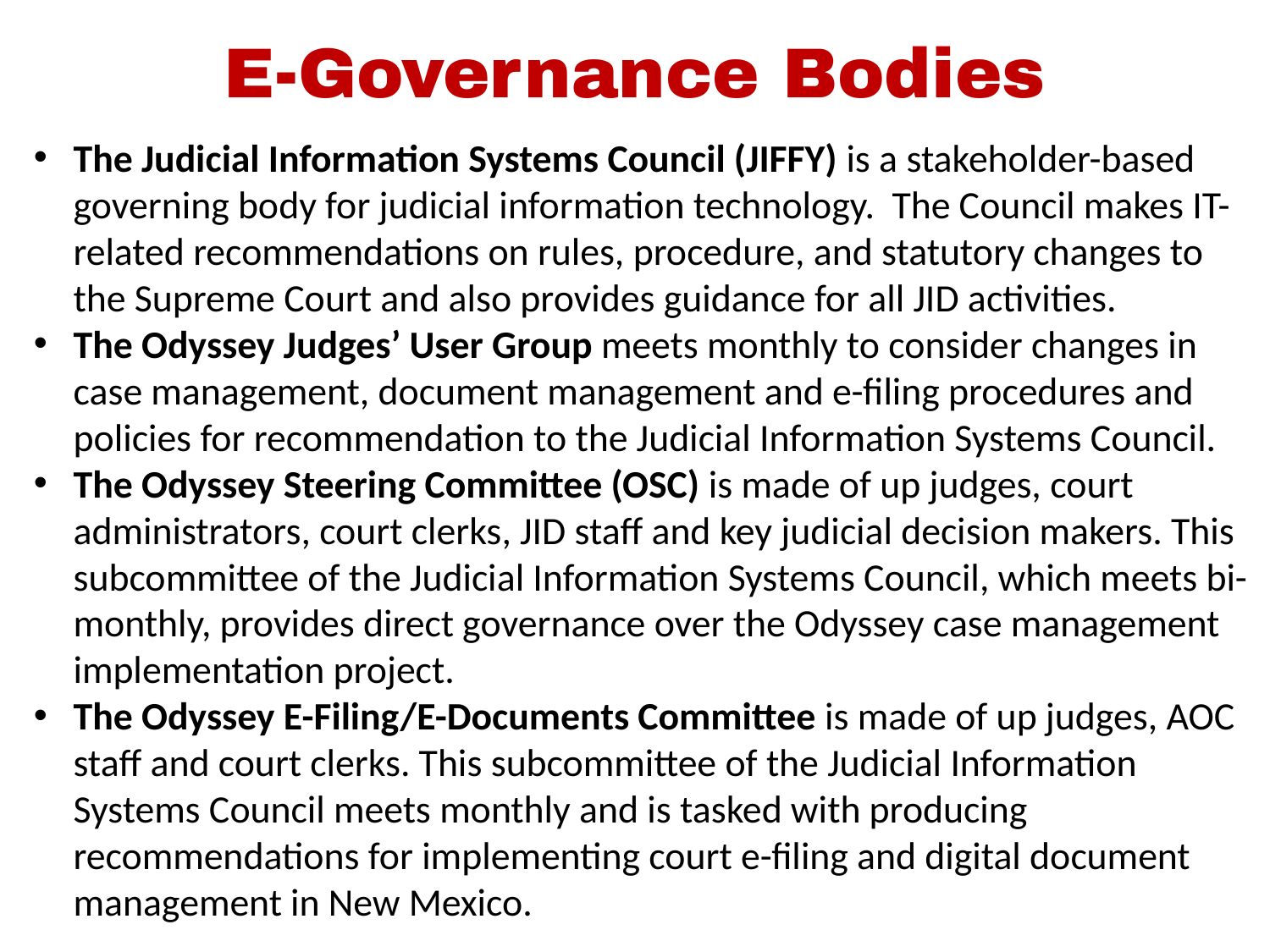

E-Governance Bodies
The Judicial Information Systems Council (JIFFY) is a stakeholder-based governing body for judicial information technology.  The Council makes IT-related recommendations on rules, procedure, and statutory changes to the Supreme Court and also provides guidance for all JID activities.
The Odyssey Judges’ User Group meets monthly to consider changes in case management, document management and e-filing procedures and policies for recommendation to the Judicial Information Systems Council.
The Odyssey Steering Committee (OSC) is made of up judges, court administrators, court clerks, JID staff and key judicial decision makers. This subcommittee of the Judicial Information Systems Council, which meets bi-monthly, provides direct governance over the Odyssey case management implementation project.
The Odyssey E-Filing/E-Documents Committee is made of up judges, AOC staff and court clerks. This subcommittee of the Judicial Information Systems Council meets monthly and is tasked with producing recommendations for implementing court e-filing and digital document management in New Mexico.